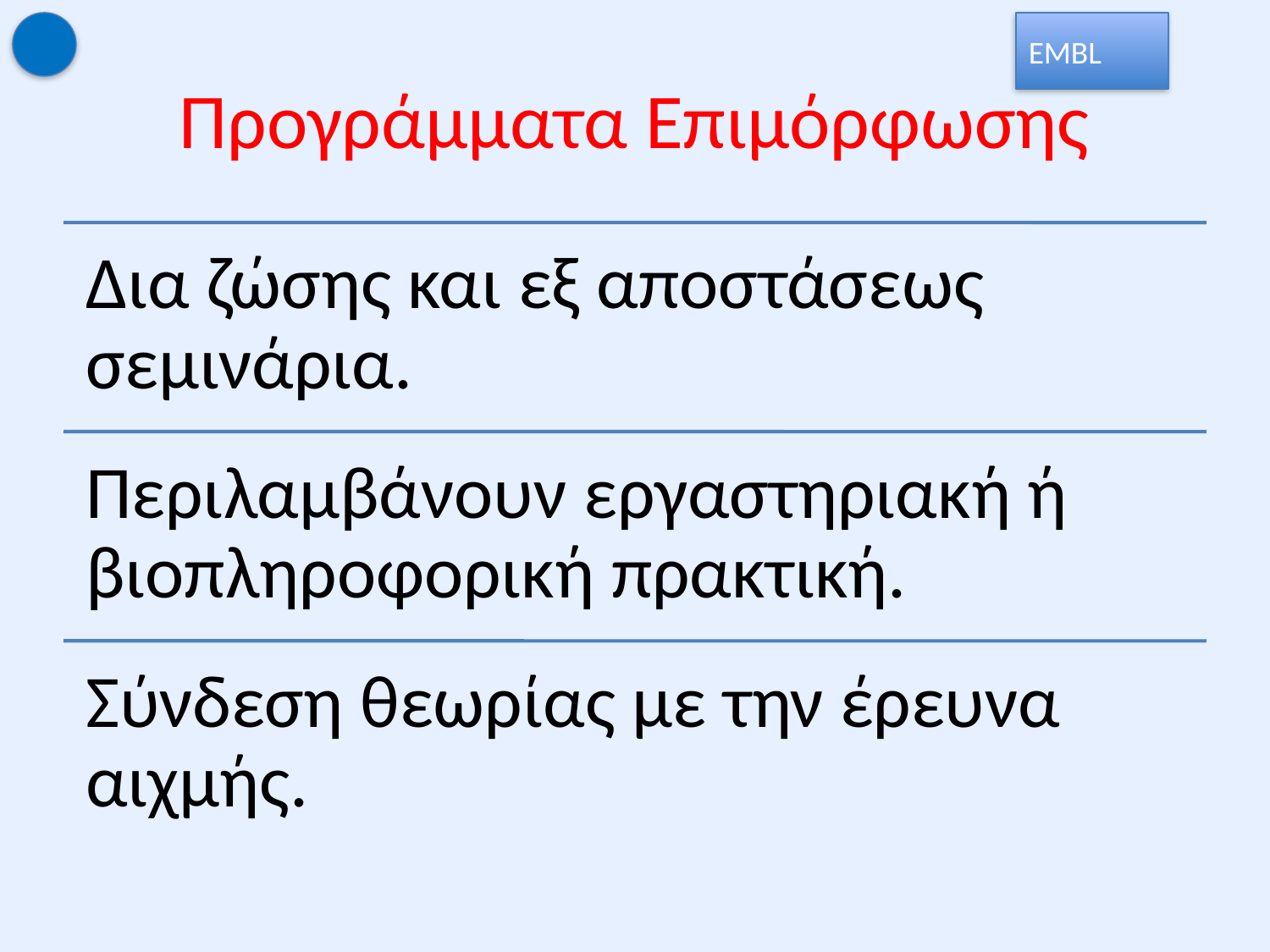

EMBL
# Προγράμματα Επιμόρφωσης
Δια ζώσης και εξ αποστάσεως σεμινάρια.
Περιλαμβάνουν εργαστηριακή ή βιοπληροφορική πρακτική.
Σύνδεση θεωρίας με την έρευνα αιχμής.